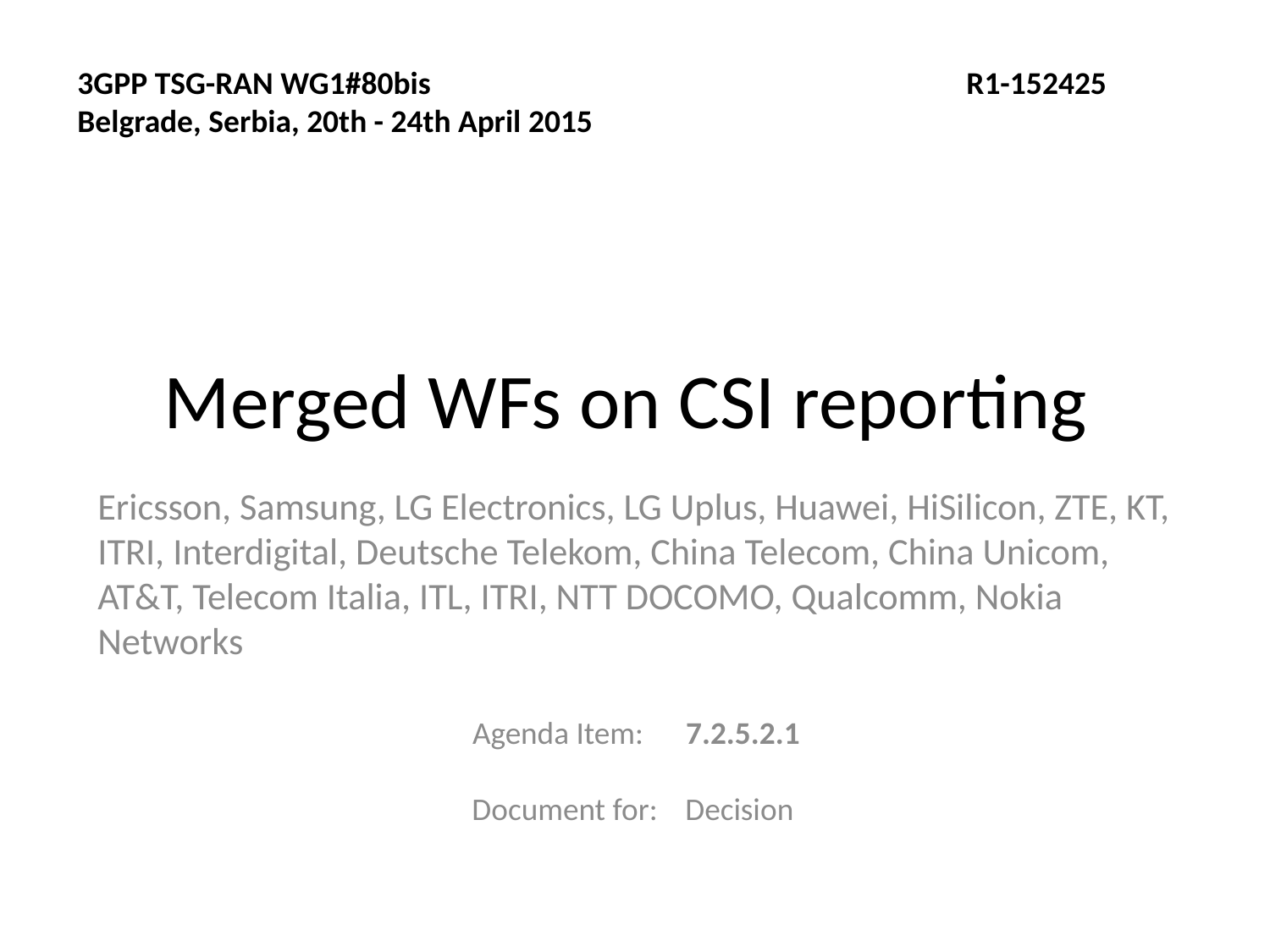

3GPP TSG-RAN WG1#80bis					R1-152425
Belgrade, Serbia, 20th - 24th April 2015
# Merged WFs on CSI reporting
Ericsson, Samsung, LG Electronics, LG Uplus, Huawei, HiSilicon, ZTE, KT, ITRI, Interdigital, Deutsche Telekom, China Telecom, China Unicom, AT&T, Telecom Italia, ITL, ITRI, NTT DOCOMO, Qualcomm, Nokia Networks

Agenda Item:	7.2.5.2.1
Document for:	Decision